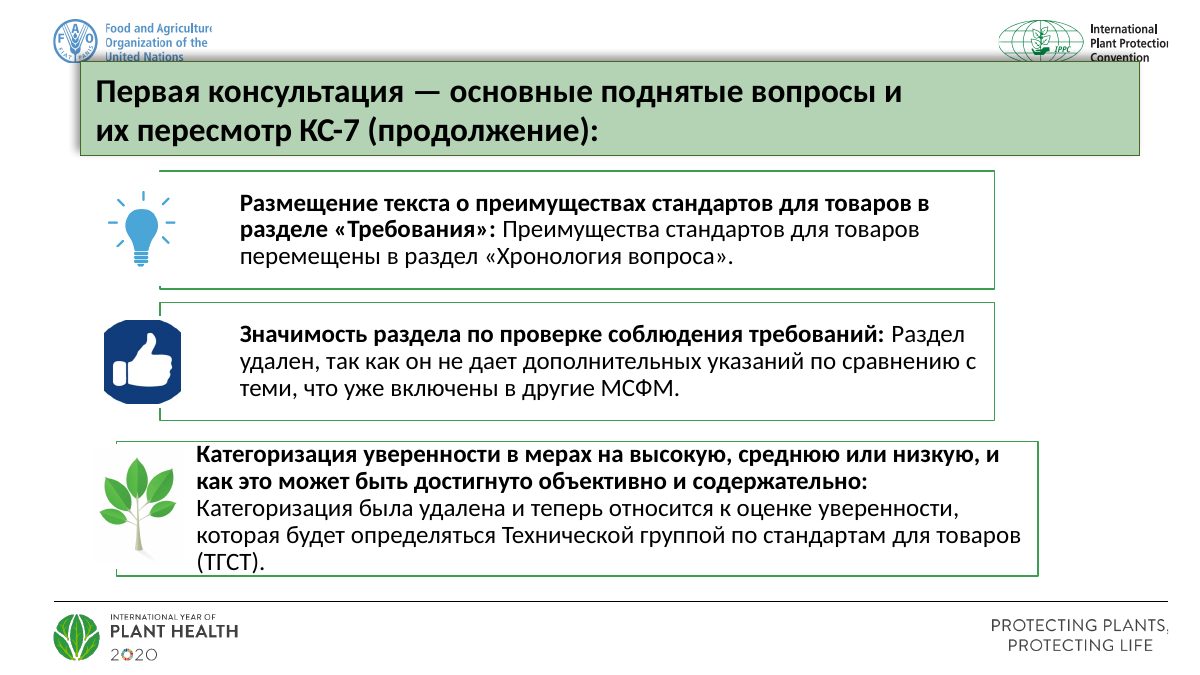

Первая консультация — основные поднятые вопросы и
их пересмотр КС-7 (продолжение):
Размещение текста о преимуществах стандартов для товаров в разделе «Требования»: Преимущества стандартов для товаров перемещены в раздел «Хронология вопроса».
Значимость раздела по проверке соблюдения требований: Раздел удален, так как он не дает дополнительных указаний по сравнению с теми, что уже включены в другие МСФМ.
Категоризация уверенности в мерах на высокую, среднюю или низкую, и как это может быть достигнуто объективно и содержательно: Категоризация была удалена и теперь относится к оценке уверенности, которая будет определяться Технической группой по стандартам для товаров (ТГСТ).